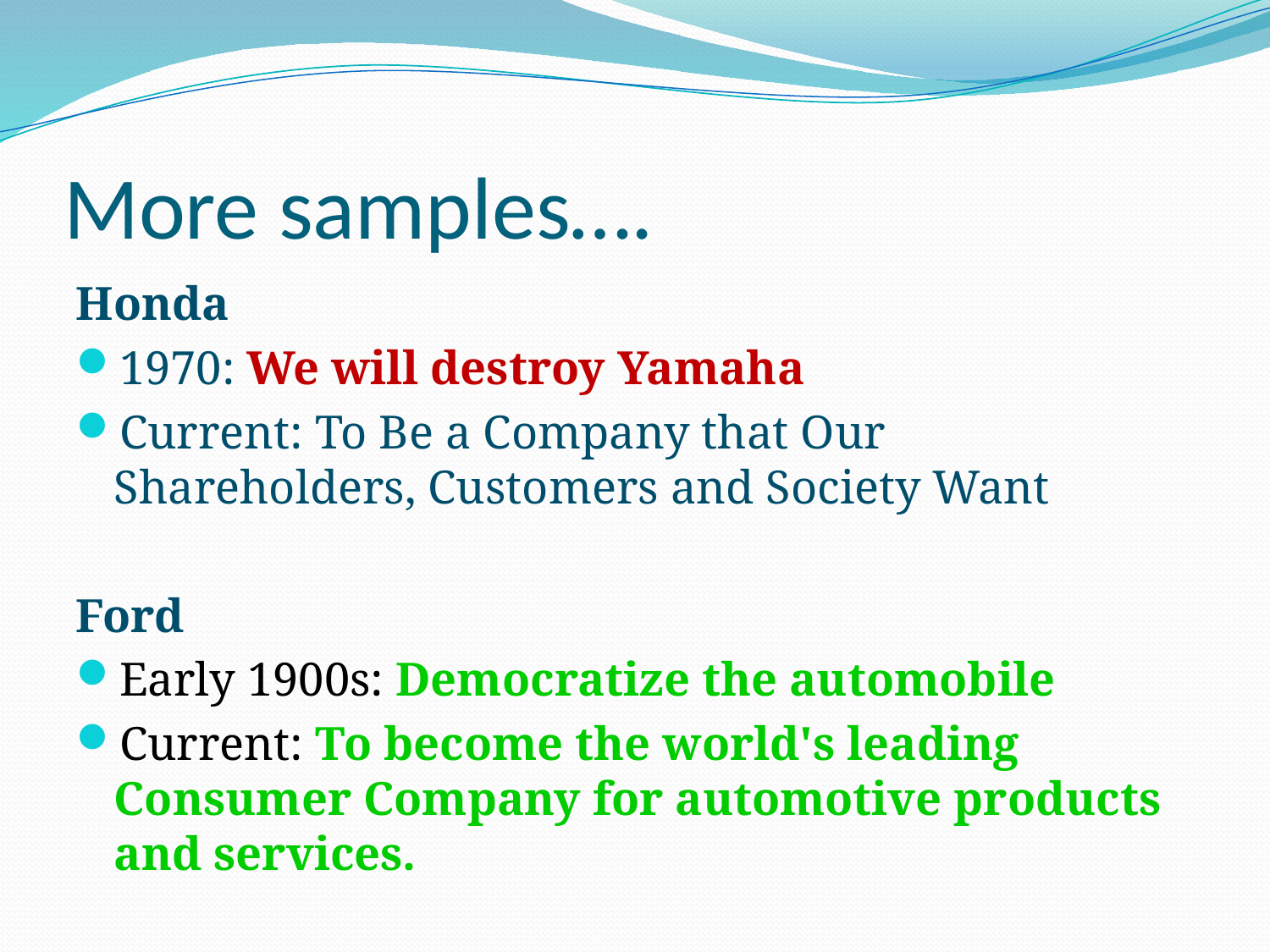

# More samples….
Honda
1970: We will destroy Yamaha
Current: To Be a Company that Our Shareholders, Customers and Society Want

Ford
Early 1900s: Democratize the automobile
Current: To become the world's leading Consumer Company for automotive products and services.